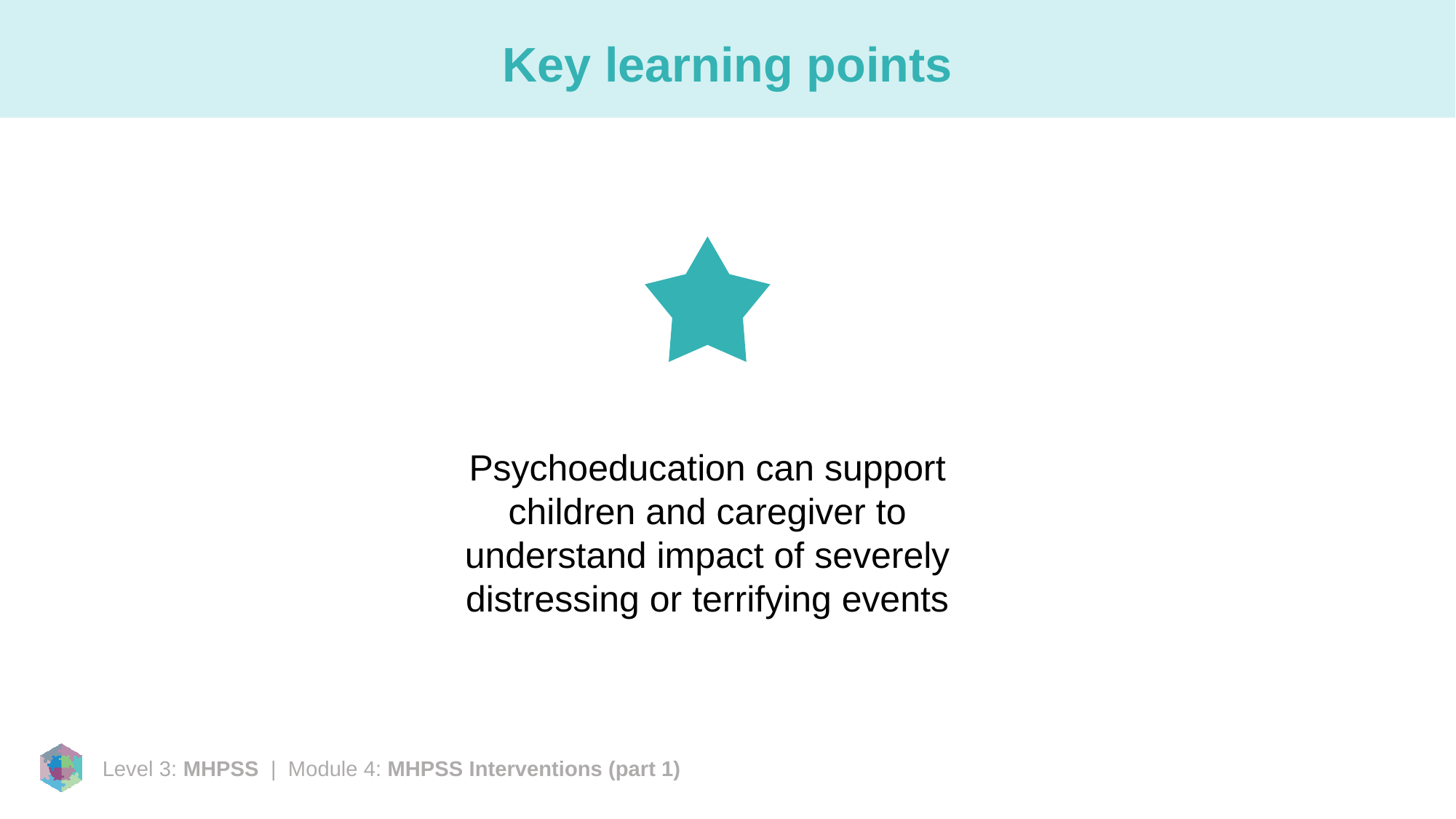

# Key learning points

Psychoeducation can support children and caregiver to understand impact of severely distressing or terrifying events